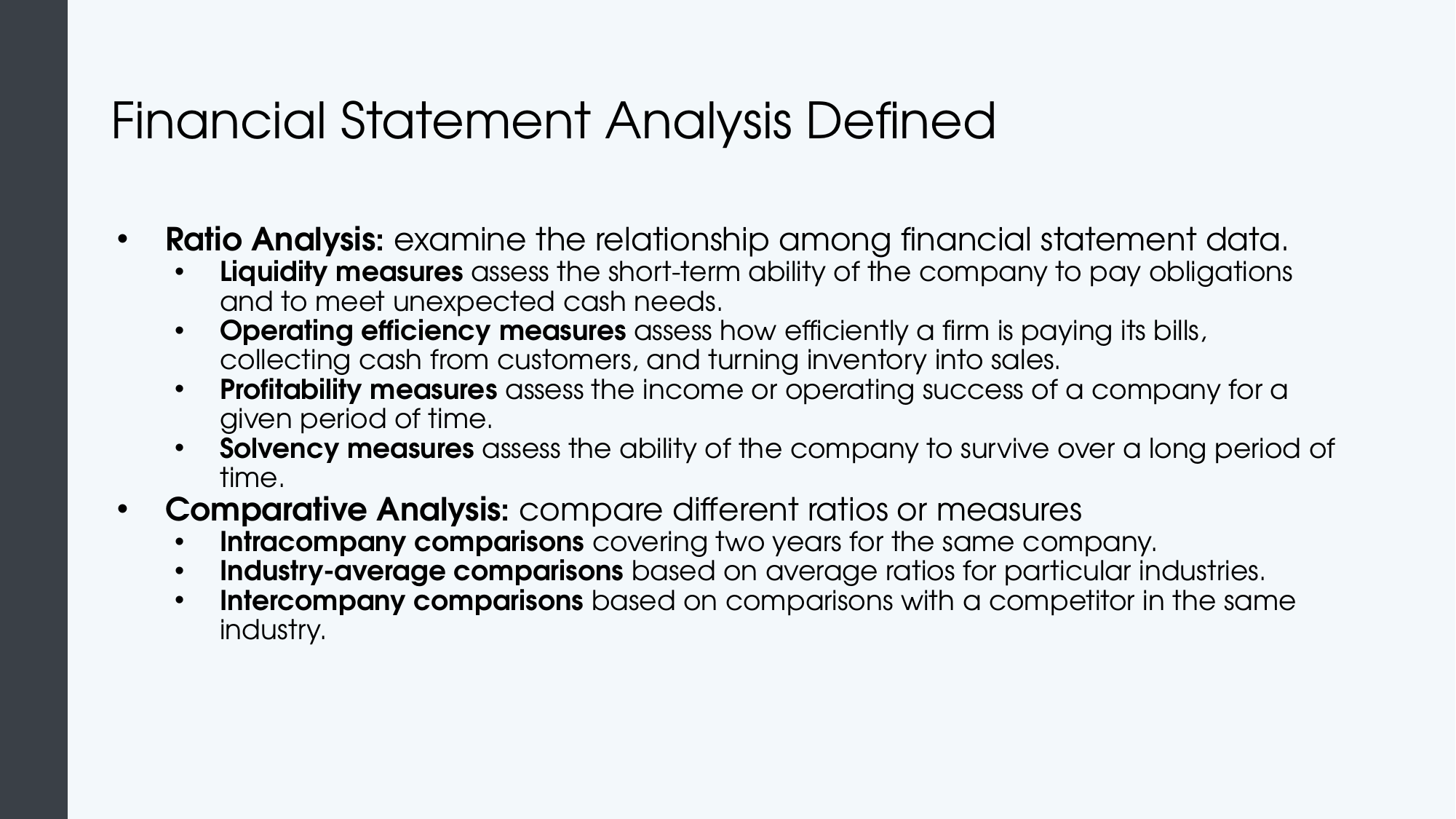

# Financial Statement Analysis Defined
Ratio Analysis: examine the relationship among financial statement data.
Liquidity measures assess the short-term ability of the company to pay obligations and to meet unexpected cash needs.
Operating efficiency measures assess how efficiently a firm is paying its bills, collecting cash from customers, and turning inventory into sales.
Profitability measures assess the income or operating success of a company for a given period of time.
Solvency measures assess the ability of the company to survive over a long period of time.
Comparative Analysis: compare different ratios or measures
Intracompany comparisons covering two years for the same company.
Industry-average comparisons based on average ratios for particular industries.
Intercompany comparisons based on comparisons with a competitor in the same industry.